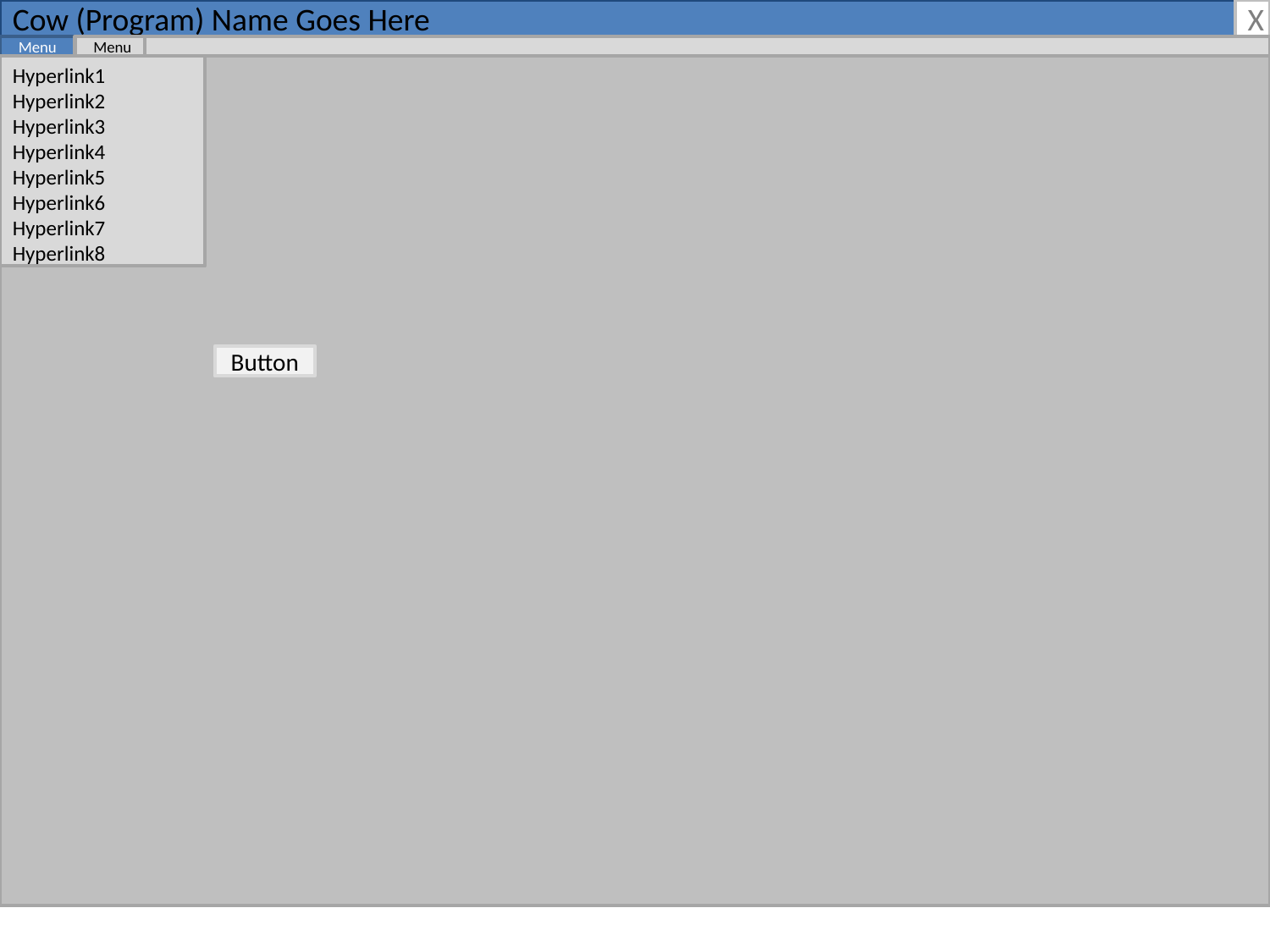

Cow (Program) Name Goes Here
X

Menu
Menu

Hyperlink1
Hyperlink2
Hyperlink3
Hyperlink4
Hyperlink5
Hyperlink6
Hyperlink7
Hyperlink8

Button